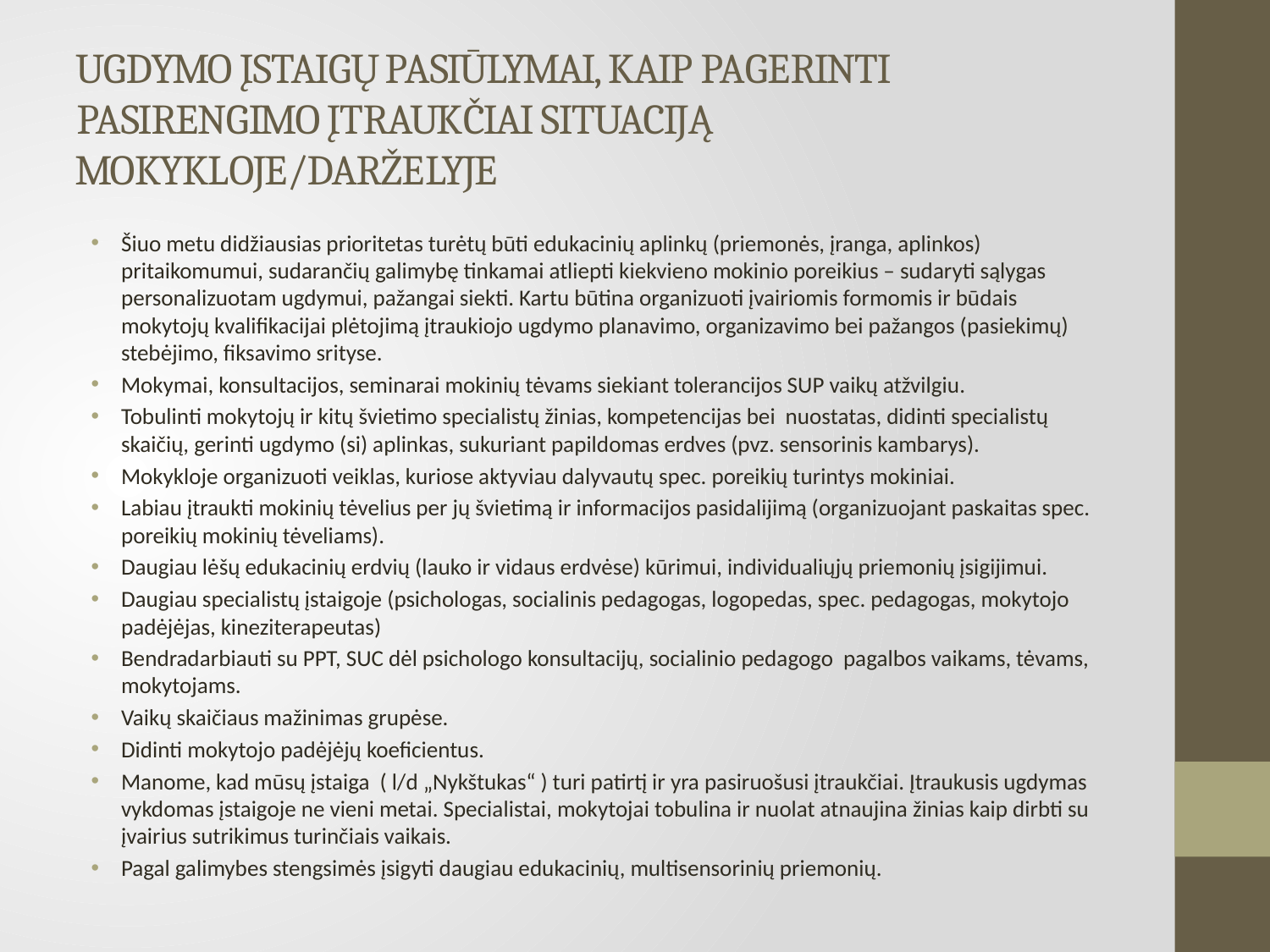

# UGDYMO ĮSTAIGŲ PASIŪLYMAI, KAIP PAGERINTI PASIRENGIMO ĮTRAUKČIAI SITUACIJĄ MOKYKLOJE/DARŽELYJE
Šiuo metu didžiausias prioritetas turėtų būti edukacinių aplinkų (priemonės, įranga, aplinkos) pritaikomumui, sudarančių galimybę tinkamai atliepti kiekvieno mokinio poreikius – sudaryti sąlygas personalizuotam ugdymui, pažangai siekti. Kartu būtina organizuoti įvairiomis formomis ir būdais mokytojų kvalifikacijai plėtojimą įtraukiojo ugdymo planavimo, organizavimo bei pažangos (pasiekimų) stebėjimo, fiksavimo srityse.
Mokymai, konsultacijos, seminarai mokinių tėvams siekiant tolerancijos SUP vaikų atžvilgiu.
Tobulinti mokytojų ir kitų švietimo specialistų žinias, kompetencijas bei  nuostatas, didinti specialistų skaičių, gerinti ugdymo (si) aplinkas, sukuriant papildomas erdves (pvz. sensorinis kambarys).
Mokykloje organizuoti veiklas, kuriose aktyviau dalyvautų spec. poreikių turintys mokiniai.
Labiau įtraukti mokinių tėvelius per jų švietimą ir informacijos pasidalijimą (organizuojant paskaitas spec. poreikių mokinių tėveliams).
Daugiau lėšų edukacinių erdvių (lauko ir vidaus erdvėse) kūrimui, individualiųjų priemonių įsigijimui.
Daugiau specialistų įstaigoje (psichologas, socialinis pedagogas, logopedas, spec. pedagogas, mokytojo padėjėjas, kineziterapeutas)
Bendradarbiauti su PPT, SUC dėl psichologo konsultacijų, socialinio pedagogo  pagalbos vaikams, tėvams,  mokytojams.
Vaikų skaičiaus mažinimas grupėse.
Didinti mokytojo padėjėjų koeficientus.
Manome, kad mūsų įstaiga  ( l/d „Nykštukas“ ) turi patirtį ir yra pasiruošusi įtraukčiai. Įtraukusis ugdymas vykdomas įstaigoje ne vieni metai. Specialistai, mokytojai tobulina ir nuolat atnaujina žinias kaip dirbti su įvairius sutrikimus turinčiais vaikais.
Pagal galimybes stengsimės įsigyti daugiau edukacinių, multisensorinių priemonių.